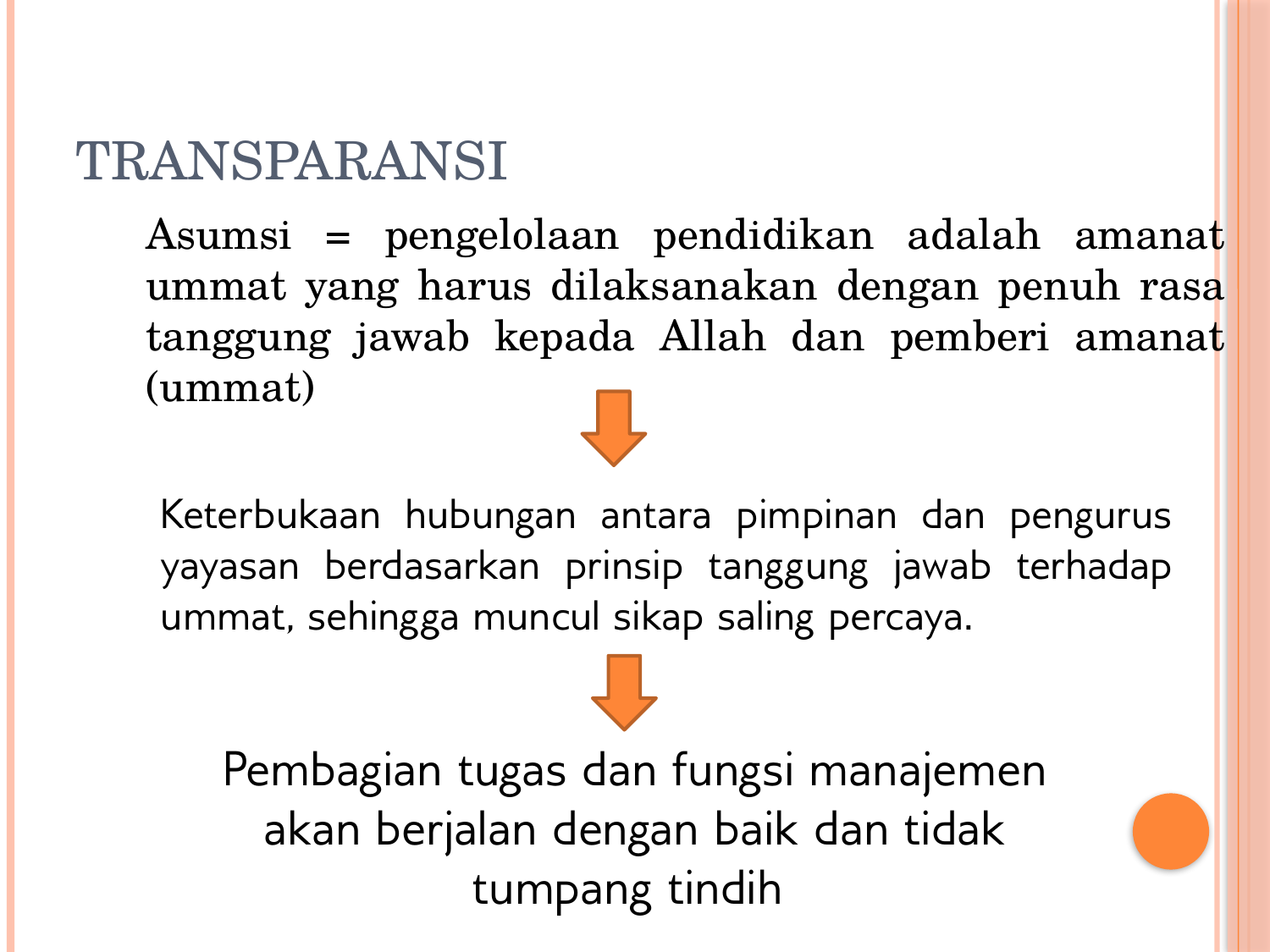

# Transparansi
	Asumsi = pengelolaan pendidikan adalah amanat ummat yang harus dilaksanakan dengan penuh rasa tanggung jawab kepada Allah dan pemberi amanat (ummat)

Keterbukaan hubungan antara pimpinan dan pengurus yayasan berdasarkan prinsip tanggung jawab terhadap ummat, sehingga muncul sikap saling percaya.

Pembagian tugas dan fungsi manajemen akan berjalan dengan baik dan tidak tumpang tindih